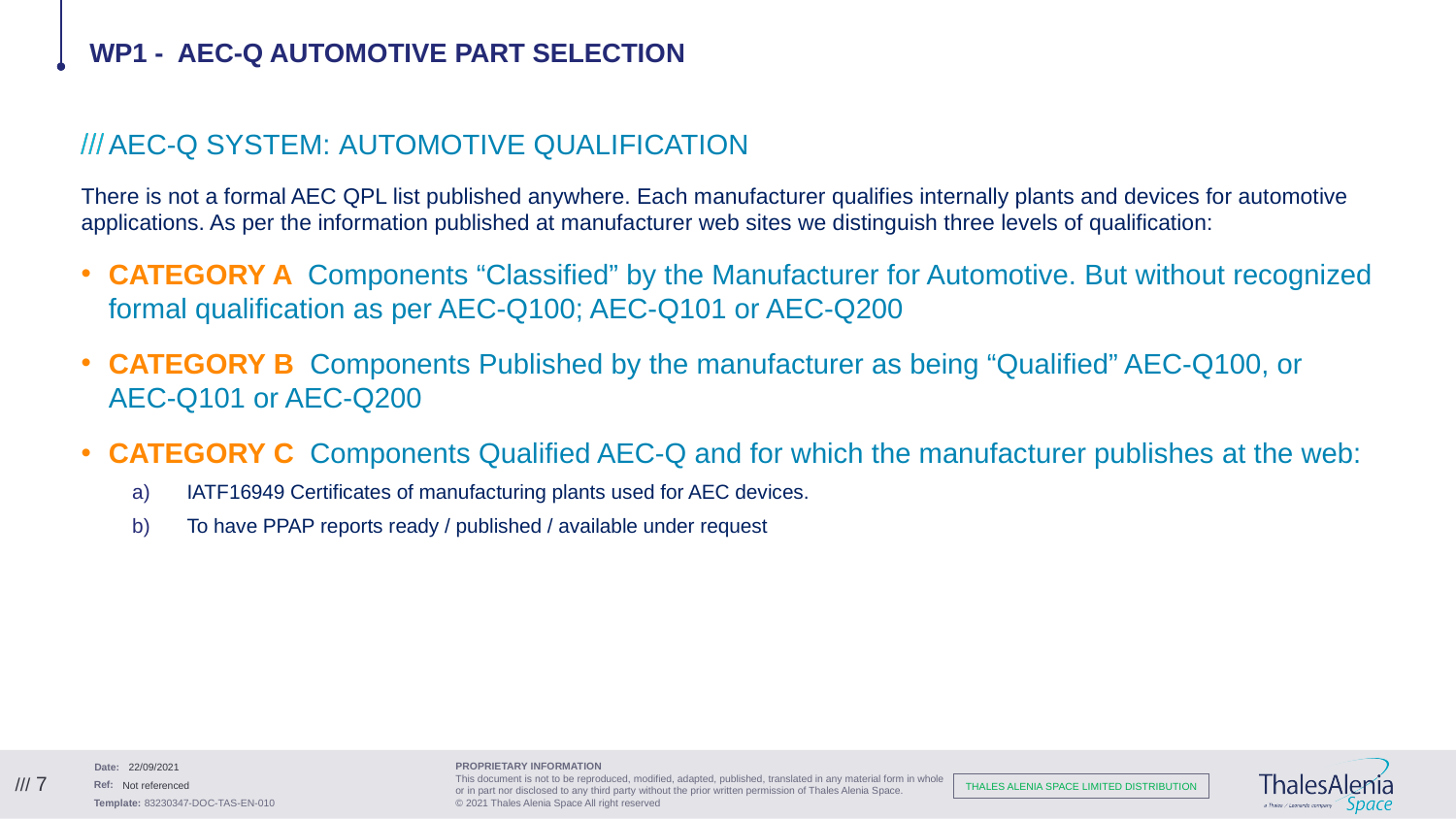

1
# Wp1 -  AEC-Q Automotive Part Selection
1
AEC-Q SYSTEM: AUTOMOTIVE QUALIFICATION
There is not a formal AEC QPL list published anywhere. Each manufacturer qualifies internally plants and devices for automotive applications. As per the information published at manufacturer web sites we distinguish three levels of qualification:
CATEGORY A  Components “Classified” by the Manufacturer for Automotive. But without recognized formal qualification as per AEC-Q100; AEC-Q101 or AEC-Q200
CATEGORY B  Components Published by the manufacturer as being “Qualified” AEC-Q100, or AEC-Q101 or AEC-Q200
CATEGORY C  Components Qualified AEC-Q and for which the manufacturer publishes at the web:
IATF16949 Certificates of manufacturing plants used for AEC devices.
To have PPAP reports ready / published / available under request

22/09/2021
/// 7
Not referenced